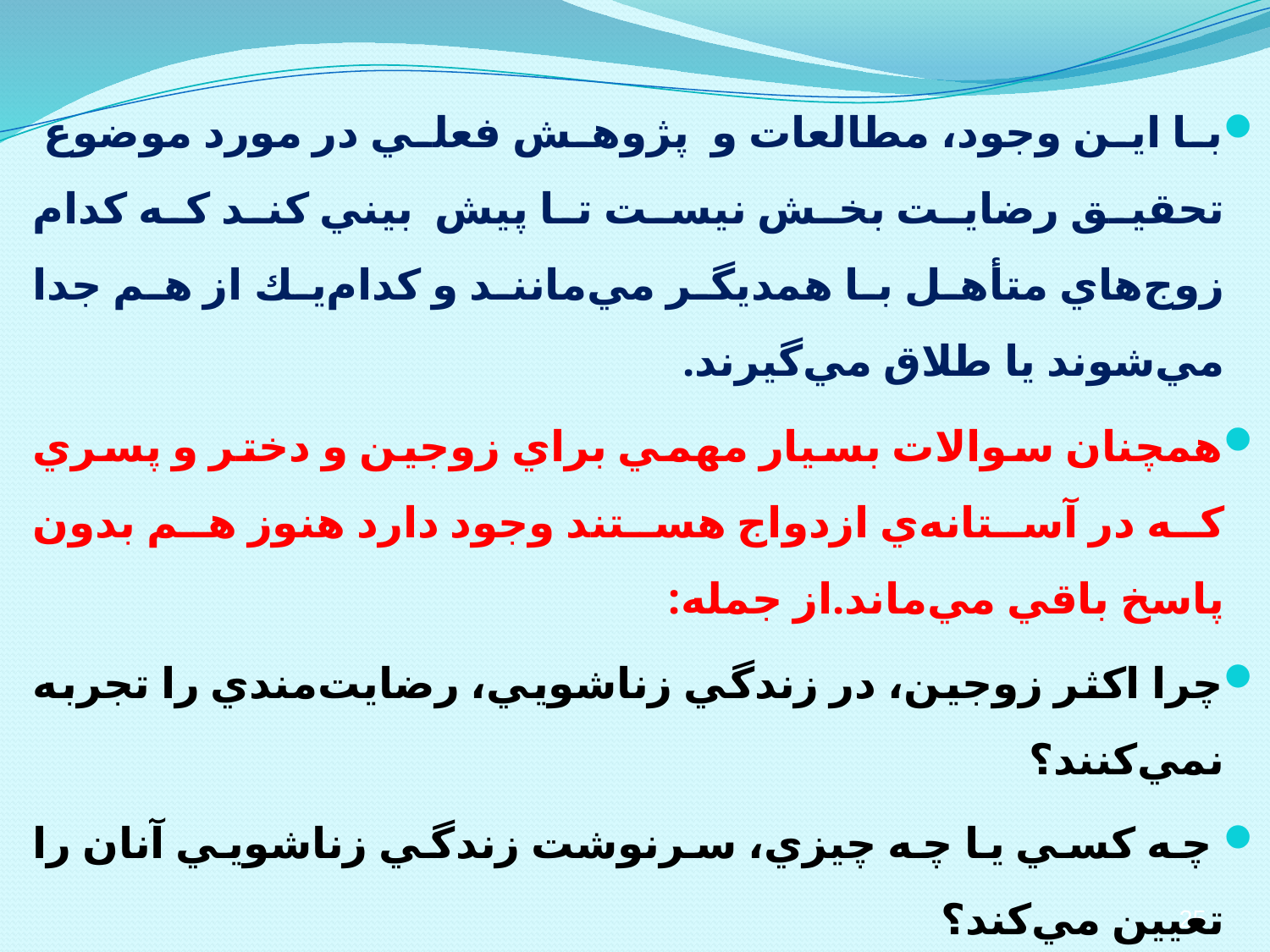

با اين وجود، مطالعات و  پژوهش فعلي در مورد موضوع  تحقیق رضايت بخش نيست تا پيش‌بيني كند كه كدام زوج‌هاي متأهل با همديگر مي‌مانند و كدام‌يك از هم جدا مي‌شوند يا طلاق مي‌گيرند.
همچنان سوالات بسيار مهمي براي زوجين و دختر و پسري كه در آستانه‌ي ازدواج هستند وجود دارد هنوز هم بدون پاسخ باقي مي‌ماند.از جمله:
چرا اكثر زوجين، در زندگي زناشويي، رضايت‌مندي را تجربه نمي‌كنند؟
 چه كسي يا چه چيزي، سرنوشت زندگي زناشويي آنان را تعيين مي‌كند؟

25